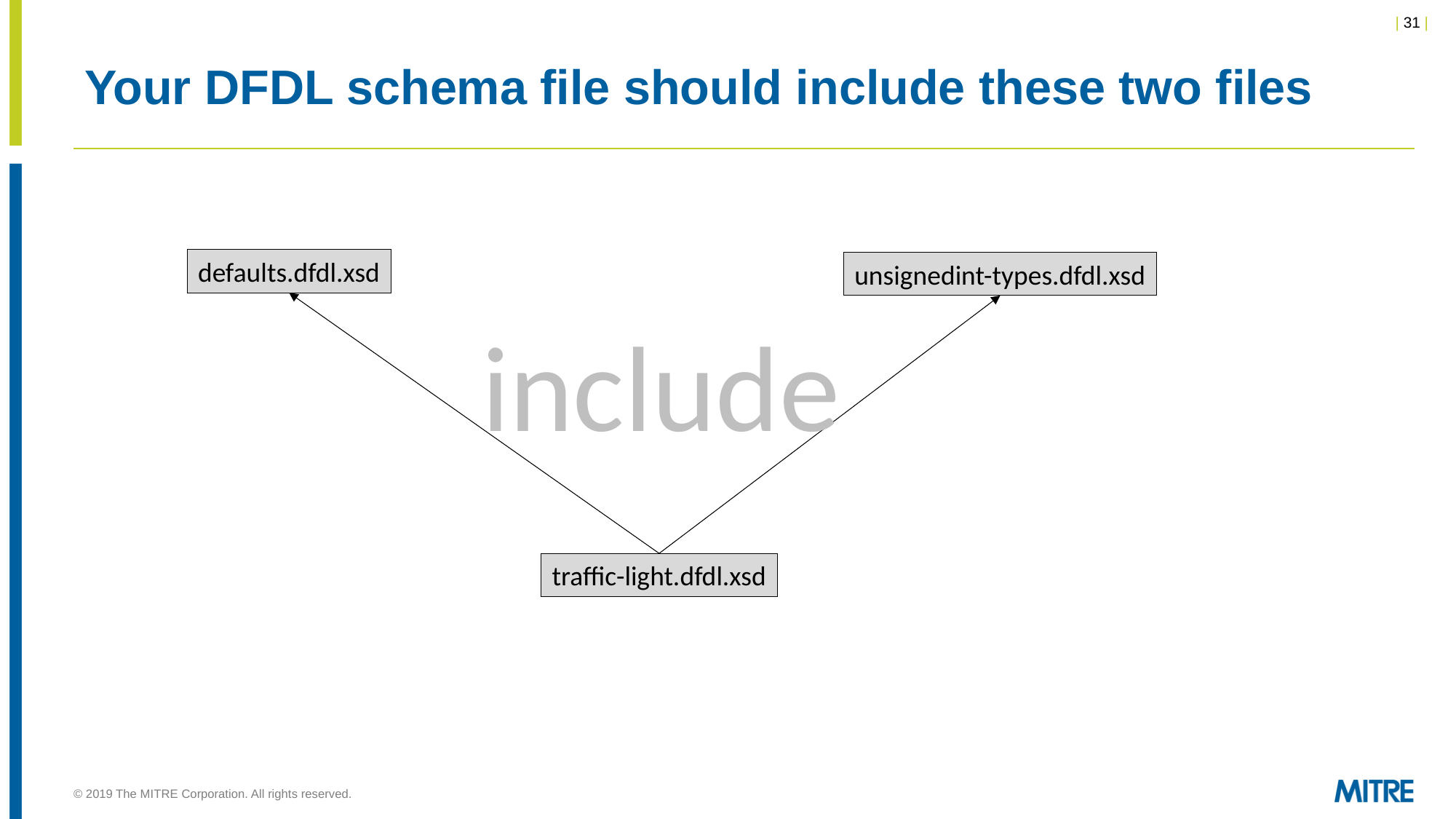

# Your DFDL schema file should include these two files
defaults.dfdl.xsd
unsignedint-types.dfdl.xsd
include
traffic-light.dfdl.xsd
© 2019 The MITRE Corporation. All rights reserved.